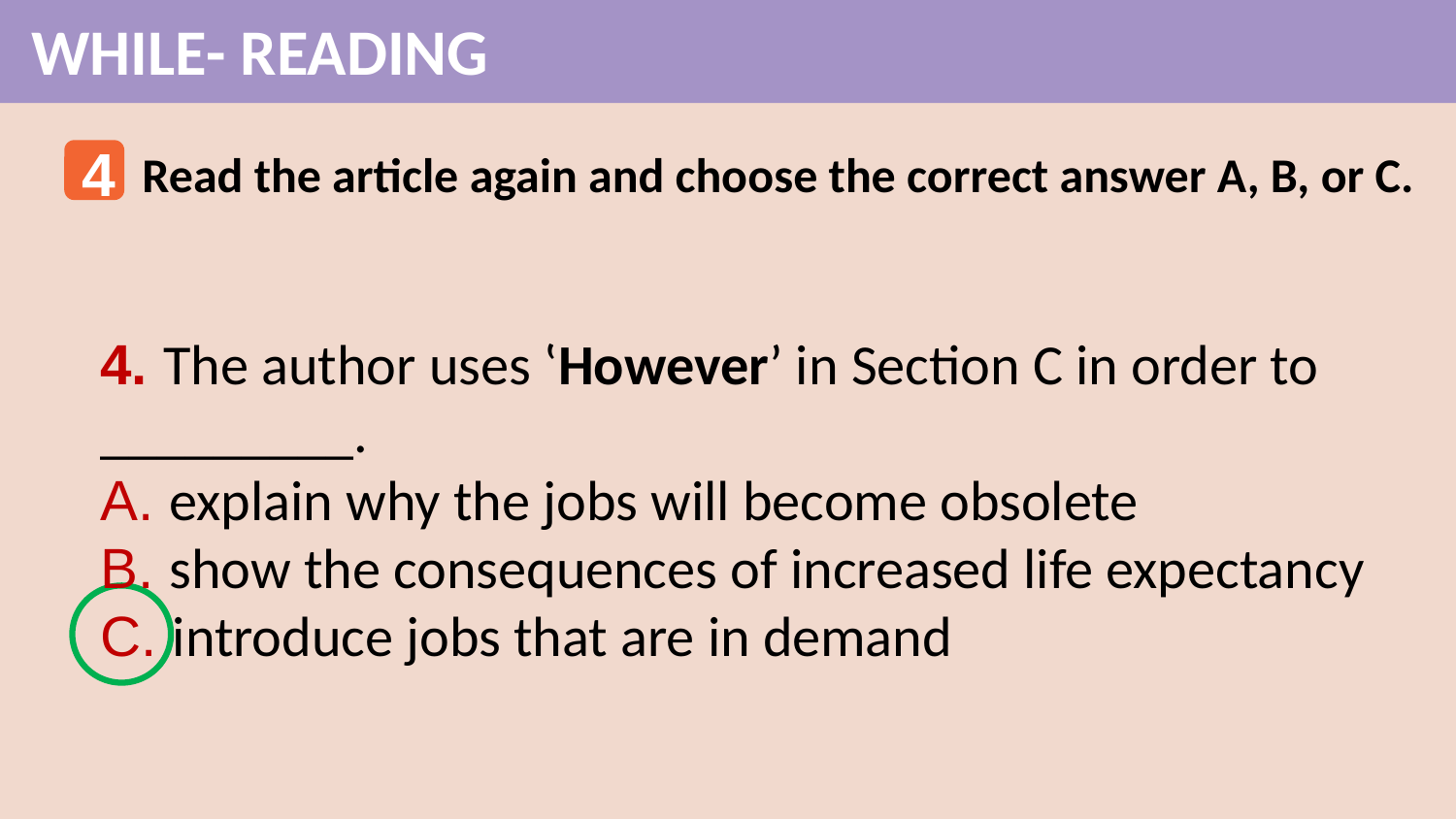

WHILE- READING
4
Read the article again and choose the correct answer A, B, or C.

4. The author uses ‛However’ in Section C in order to _________.
A. explain why the jobs will become obsolete
B. show the consequences of increased life expectancy
C. introduce jobs that are in demand